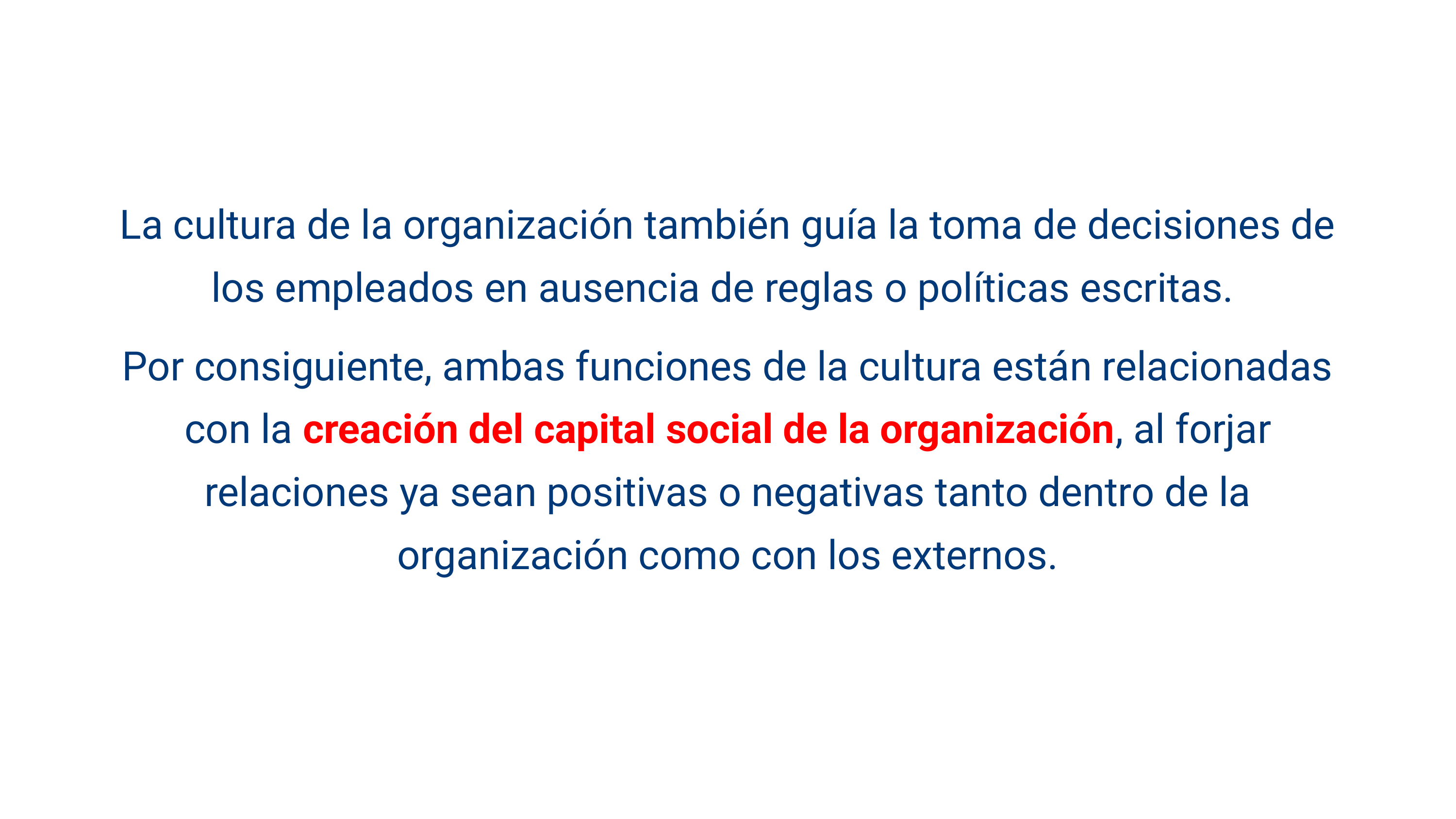

La cultura de la organización también guía la toma de decisiones de los empleados en ausencia de reglas o políticas escritas.
Por consiguiente, ambas funciones de la cultura están relacionadas con la creación del capital social de la organización, al forjar relaciones ya sean positivas o negativas tanto dentro de la organización como con los externos.